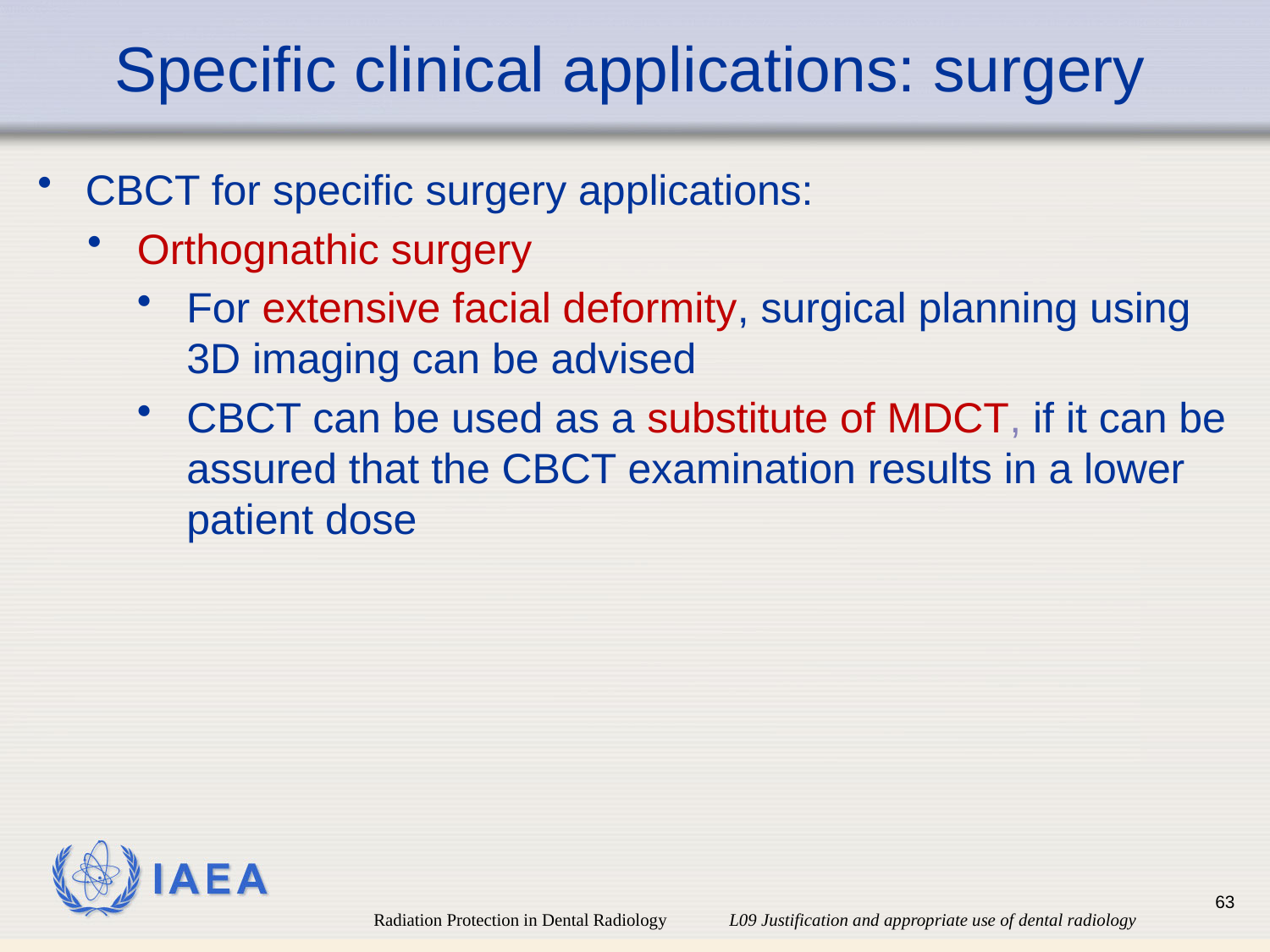

# Specific clinical applications: surgery
CBCT for specific surgery applications:
Orthognathic surgery
For extensive facial deformity, surgical planning using 3D imaging can be advised
CBCT can be used as a substitute of MDCT, if it can be assured that the CBCT examination results in a lower patient dose

63
Radiation Protection in Dental Radiology              L09 Justification and appropriate use of dental radiology